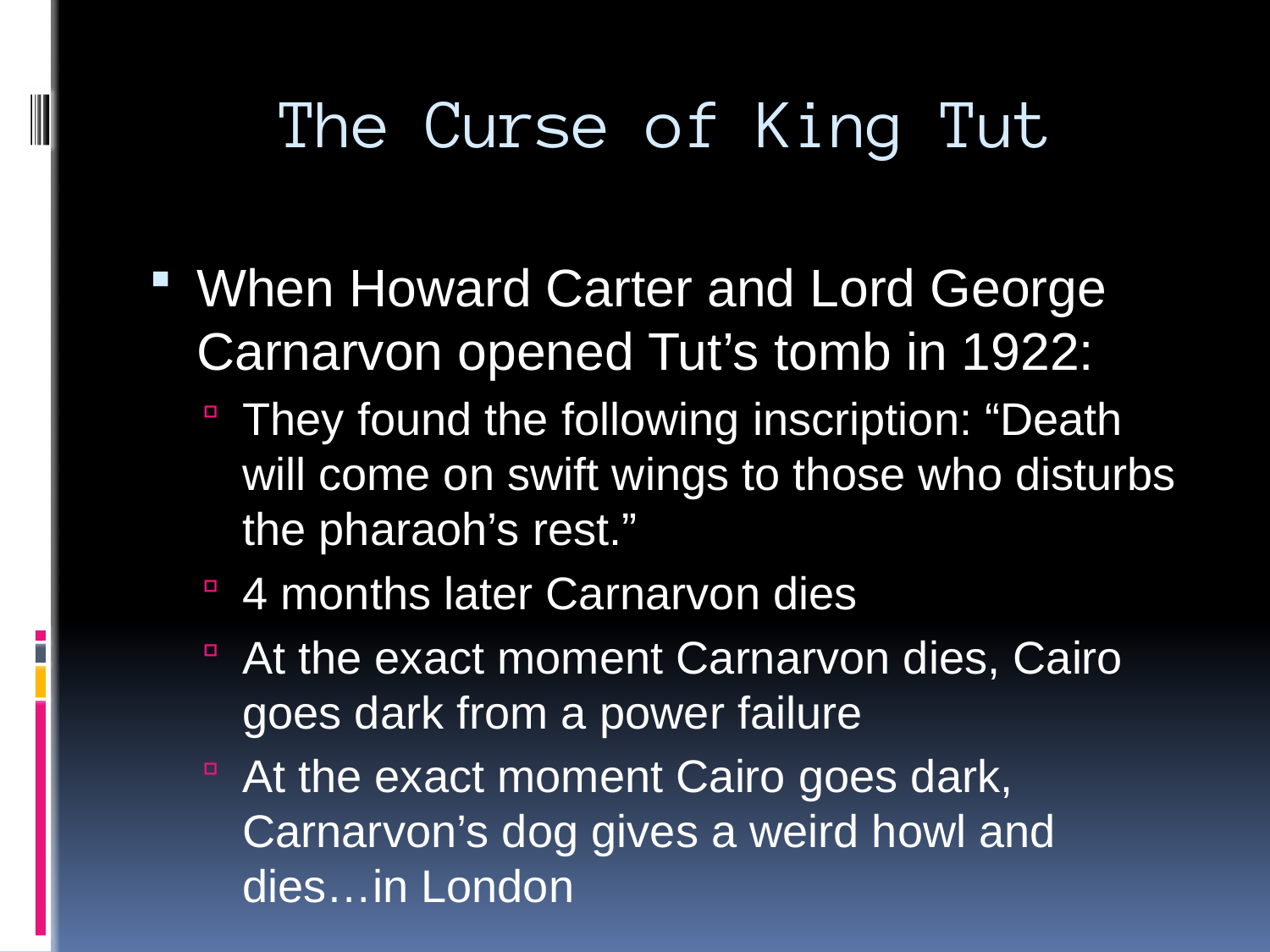

# The Curse of King Tut
When Howard Carter and Lord George Carnarvon opened Tut’s tomb in 1922:
They found the following inscription: “Death will come on swift wings to those who disturbs the pharaoh’s rest.”
4 months later Carnarvon dies
At the exact moment Carnarvon dies, Cairo goes dark from a power failure
At the exact moment Cairo goes dark, Carnarvon’s dog gives a weird howl and dies…in London